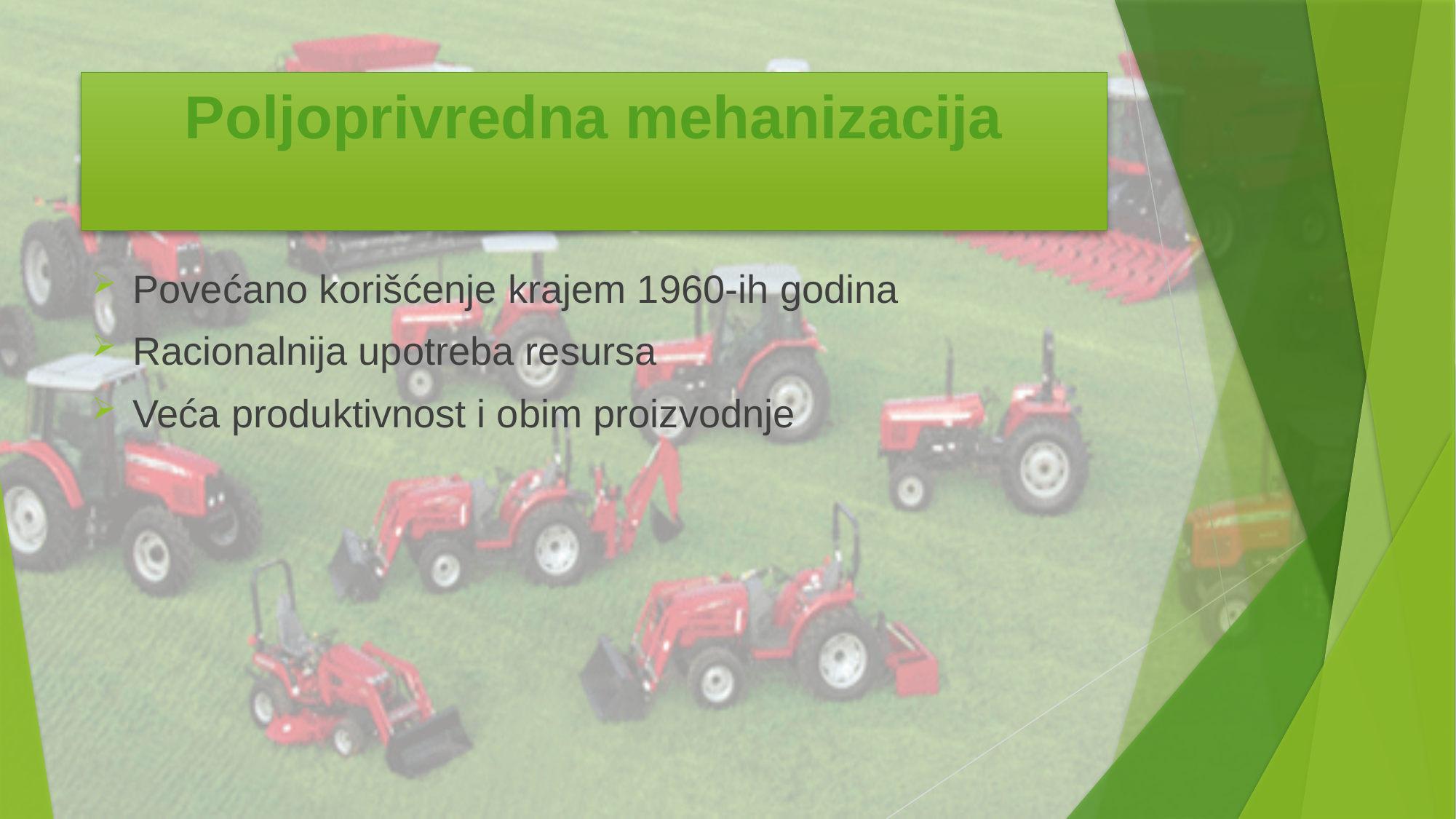

# Poljoprivredna mehanizacija
Povećano korišćenje krajem 1960-ih godina
Racionalnija upotreba resursa
Veća produktivnost i obim proizvodnje